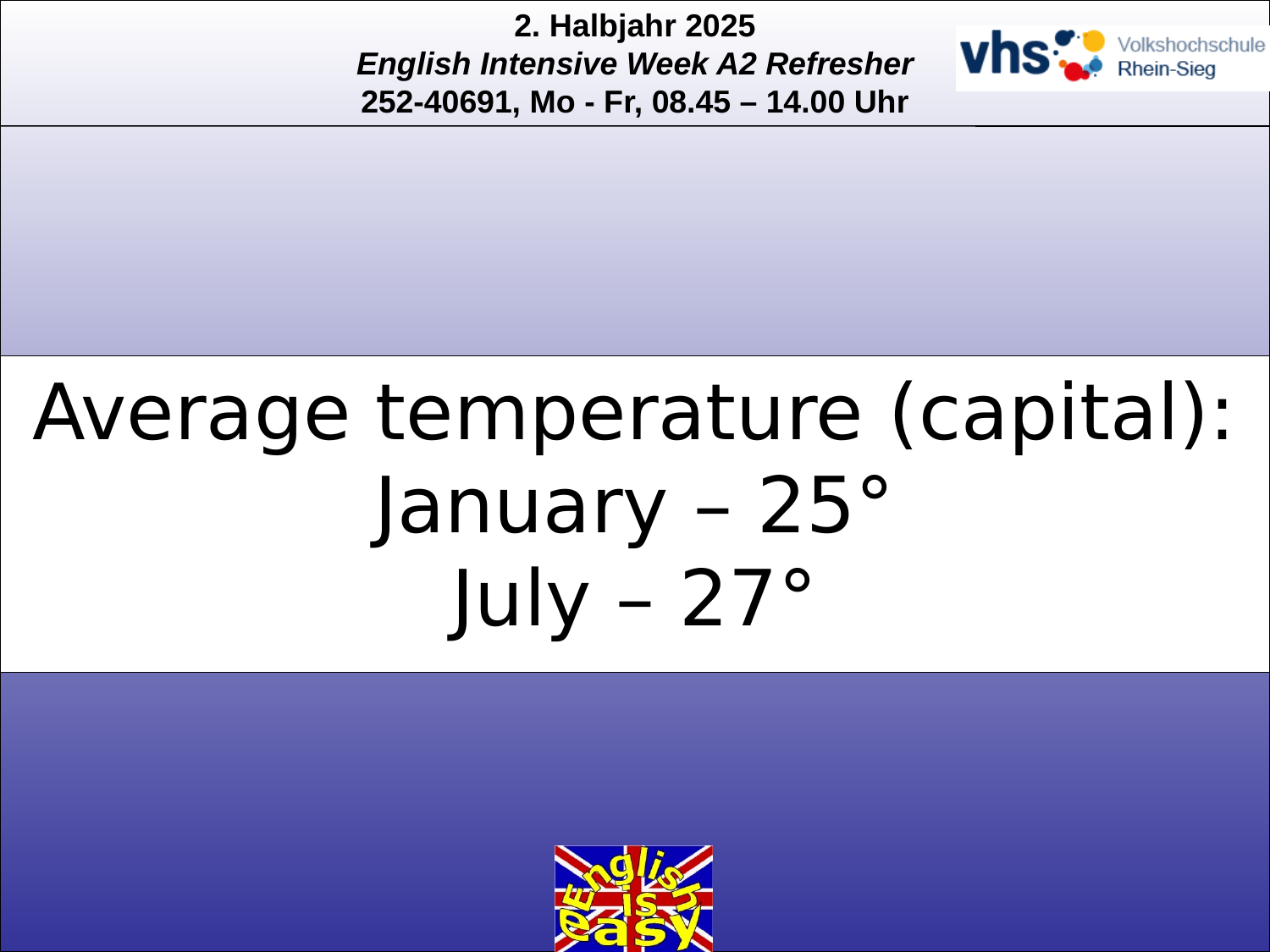

Average temperature (capital): January – 25°
July – 27°